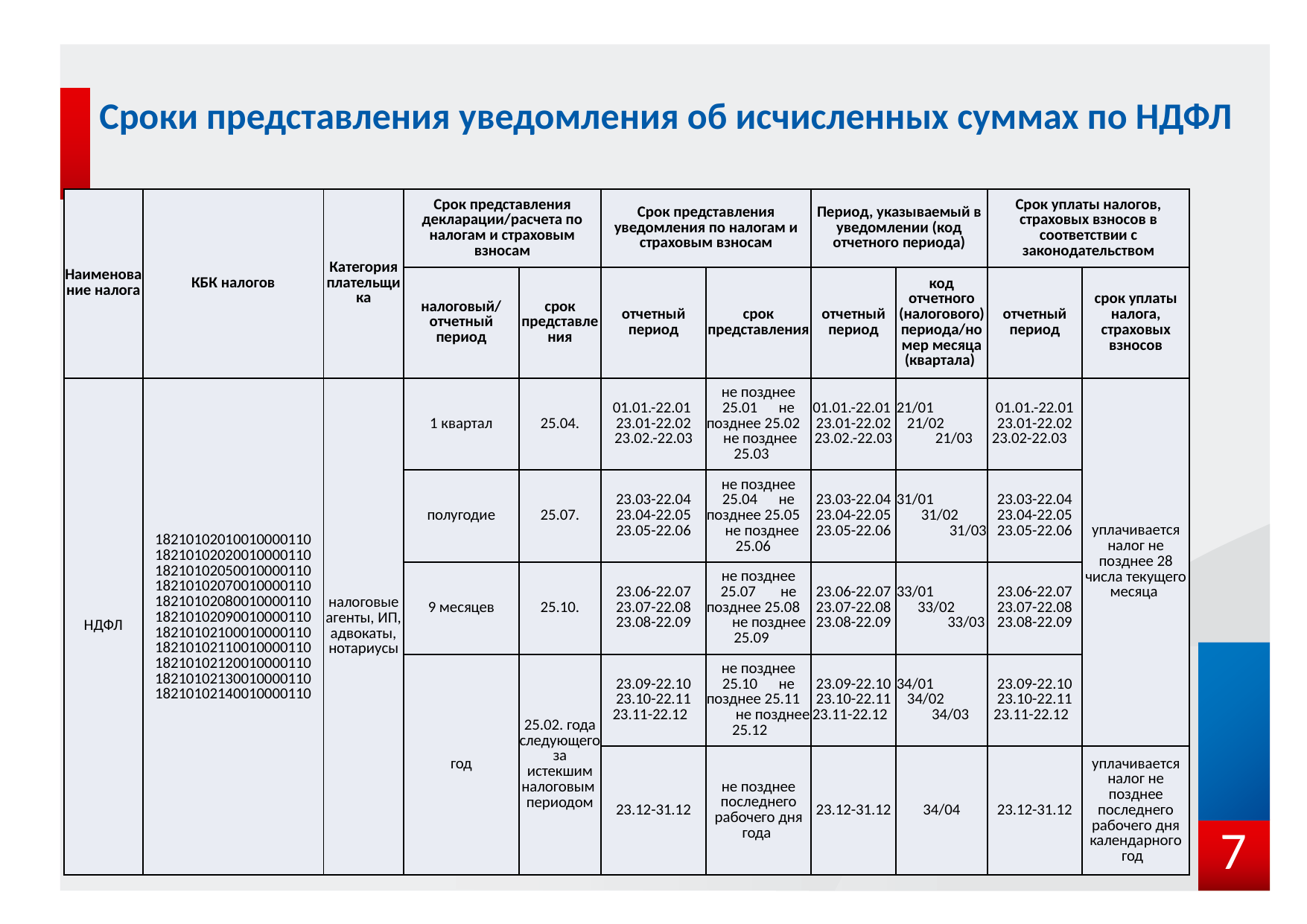

# Cроки представления уведомления об исчисленных суммах по НДФЛ
| Наименование налога | КБК налогов | Категория плательщика | Срок представления декларации/расчета по налогам и страховым взносам |  | Срок представления уведомления по налогам и страховым взносам |  | Период, указываемый в уведомлении (код отчетного периода) |  | Срок уплаты налогов, страховых взносов в соответствии с законодательством |  |
| --- | --- | --- | --- | --- | --- | --- | --- | --- | --- | --- |
|  |  |  | налоговый/отчетный период | срок представления | отчетный период | срок представления | отчетный период | код отчетного (налогового) периода/номер месяца (квартала) | отчетный период | срок уплаты налога, страховых взносов |
| НДФЛ | 18210102010010000110 18210102020010000110 18210102050010000110 18210102070010000110 18210102080010000110 18210102090010000110 18210102100010000110 18210102110010000110 18210102120010000110 18210102130010000110 18210102140010000110 | налоговые агенты, ИП, адвокаты, нотариусы | 1 квартал | 25.04. | 01.01.-22.01 23.01-22.02 23.02.-22.03 | не позднее 25.01 не позднее 25.02 не позднее 25.03 | 01.01.-22.01 23.01-22.02 23.02.-22.03 | 21/01 21/02 21/03 | 01.01.-22.01 23.01-22.02 23.02-22.03 | уплачивается налог не позднее 28 числа текущего месяца |
|  |  |  | полугодие | 25.07. | 23.03-22.04 23.04-22.05 23.05-22.06 | не позднее 25.04 не позднее 25.05 не позднее 25.06 | 23.03-22.04 23.04-22.05 23.05-22.06 | 31/01 31/02 31/03 | 23.03-22.04 23.04-22.05 23.05-22.06 |  |
|  |  |  | 9 месяцев | 25.10. | 23.06-22.07 23.07-22.08 23.08-22.09 | не позднее 25.07 не позднее 25.08 не позднее 25.09 | 23.06-22.07 23.07-22.08 23.08-22.09 | 33/01 33/02 33/03 | 23.06-22.07 23.07-22.08 23.08-22.09 |  |
|  |  |  | год | 25.02. года следующего за истекшим налоговым периодом | 23.09-22.10 23.10-22.11 23.11-22.12 | не позднее 25.10 не позднее 25.11 не позднее 25.12 | 23.09-22.10 23.10-22.11 23.11-22.12 | 34/01 34/02 34/03 | 23.09-22.10 23.10-22.11 23.11-22.12 |  |
|  |  |  |  |  | 23.12-31.12 | не позднее последнего рабочего дня года | 23.12-31.12 | 34/04 | 23.12-31.12 | уплачивается налог не позднее последнего рабочего дня календарного год |
7